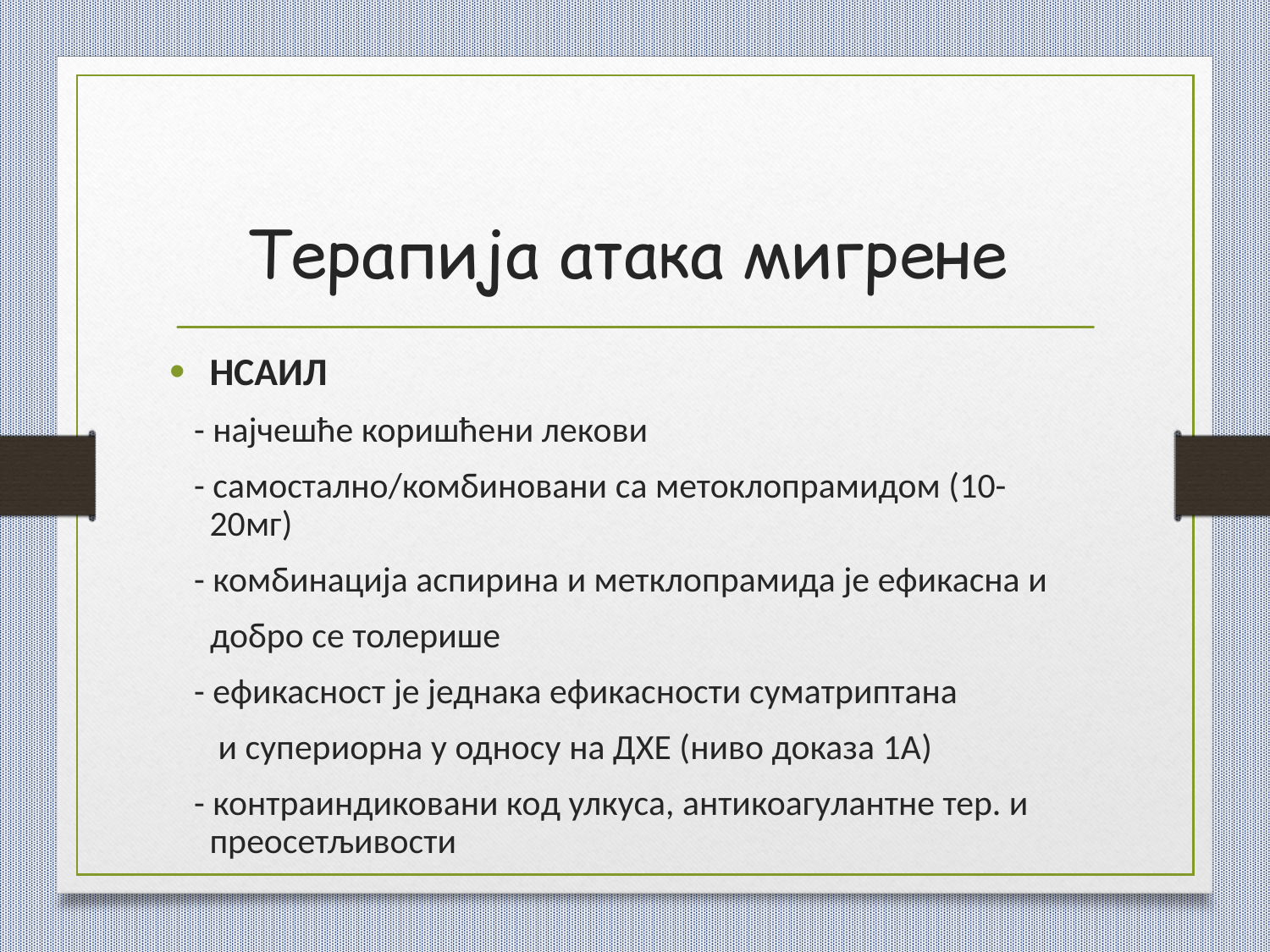

# Терапија атака мигрене
НСАИЛ
   - најчешће коришћени лекови
   - самостално/комбиновани са метоклопрамидом (10-20мг)
   - комбинација аспирина и метклопрамида је ефикасна и
     добро се толерише
   - ефикасност је једнака ефикасности суматриптана
      и супериорна у односу на ДХЕ (ниво доказа 1А)
   - контраиндиковани код улкуса, антикоагулантне тер. и преосетљивости